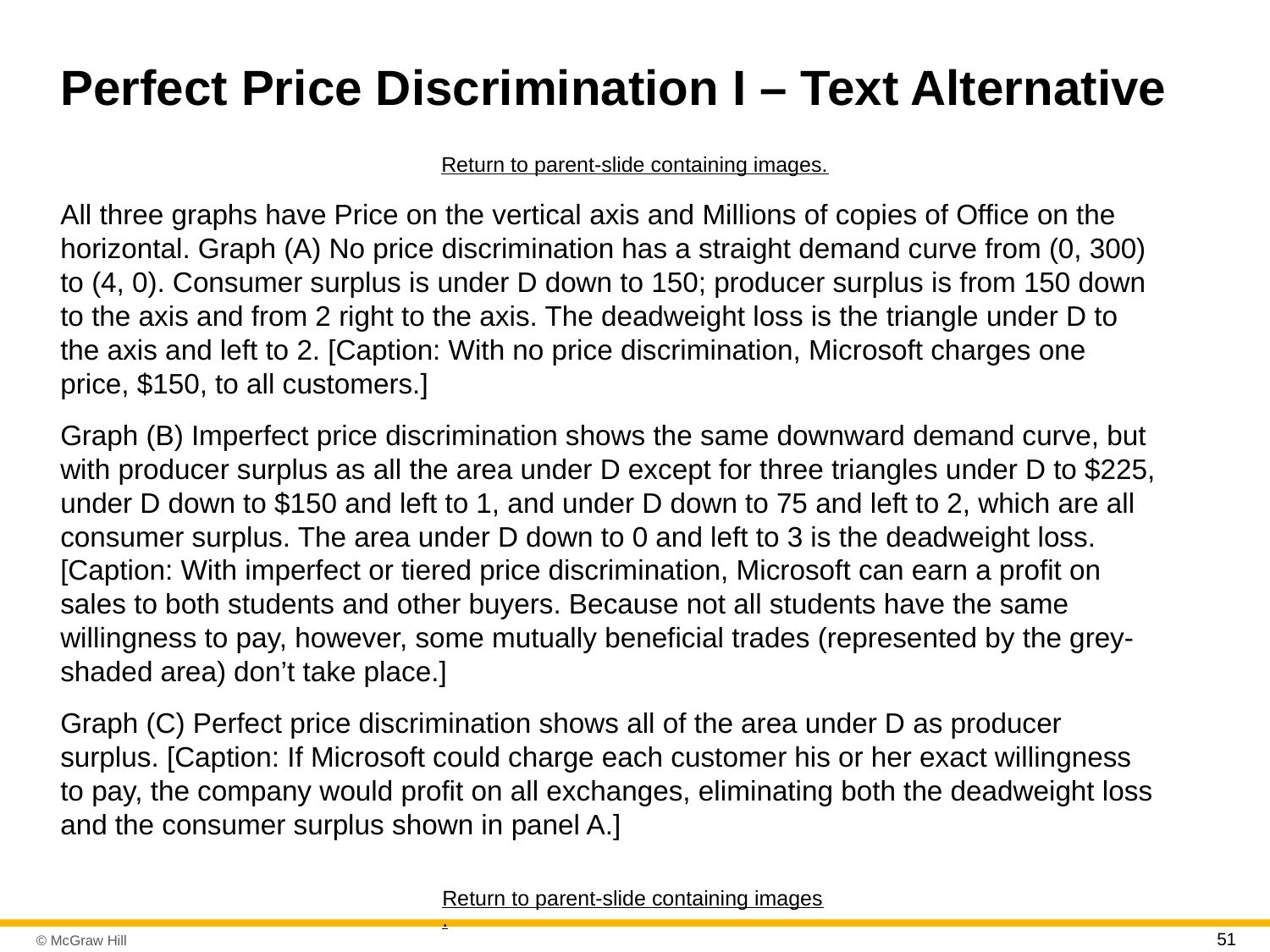

# Perfect Price Discrimination I – Text Alternative
Return to parent-slide containing images.
All three graphs have Price on the vertical axis and Millions of copies of Office on the horizontal. Graph (A) No price discrimination has a straight demand curve from (0, 300) to (4, 0). Consumer surplus is under D down to 150; producer surplus is from 150 down to the axis and from 2 right to the axis. The deadweight loss is the triangle under D to the axis and left to 2. [Caption: With no price discrimination, Microsoft charges one price, $150, to all customers.]
Graph (B) Imperfect price discrimination shows the same downward demand curve, but with producer surplus as all the area under D except for three triangles under D to $225, under D down to $150 and left to 1, and under D down to 75 and left to 2, which are all consumer surplus. The area under D down to 0 and left to 3 is the deadweight loss. [Caption: With imperfect or tiered price discrimination, Microsoft can earn a profit on sales to both students and other buyers. Because not all students have the same willingness to pay, however, some mutually beneficial trades (represented by the grey-shaded area) don’t take place.]
Graph (C) Perfect price discrimination shows all of the area under D as producer surplus. [Caption: If Microsoft could charge each customer his or her exact willingness to pay, the company would profit on all exchanges, eliminating both the deadweight loss and the consumer surplus shown in panel A.]
Return to parent-slide containing images.